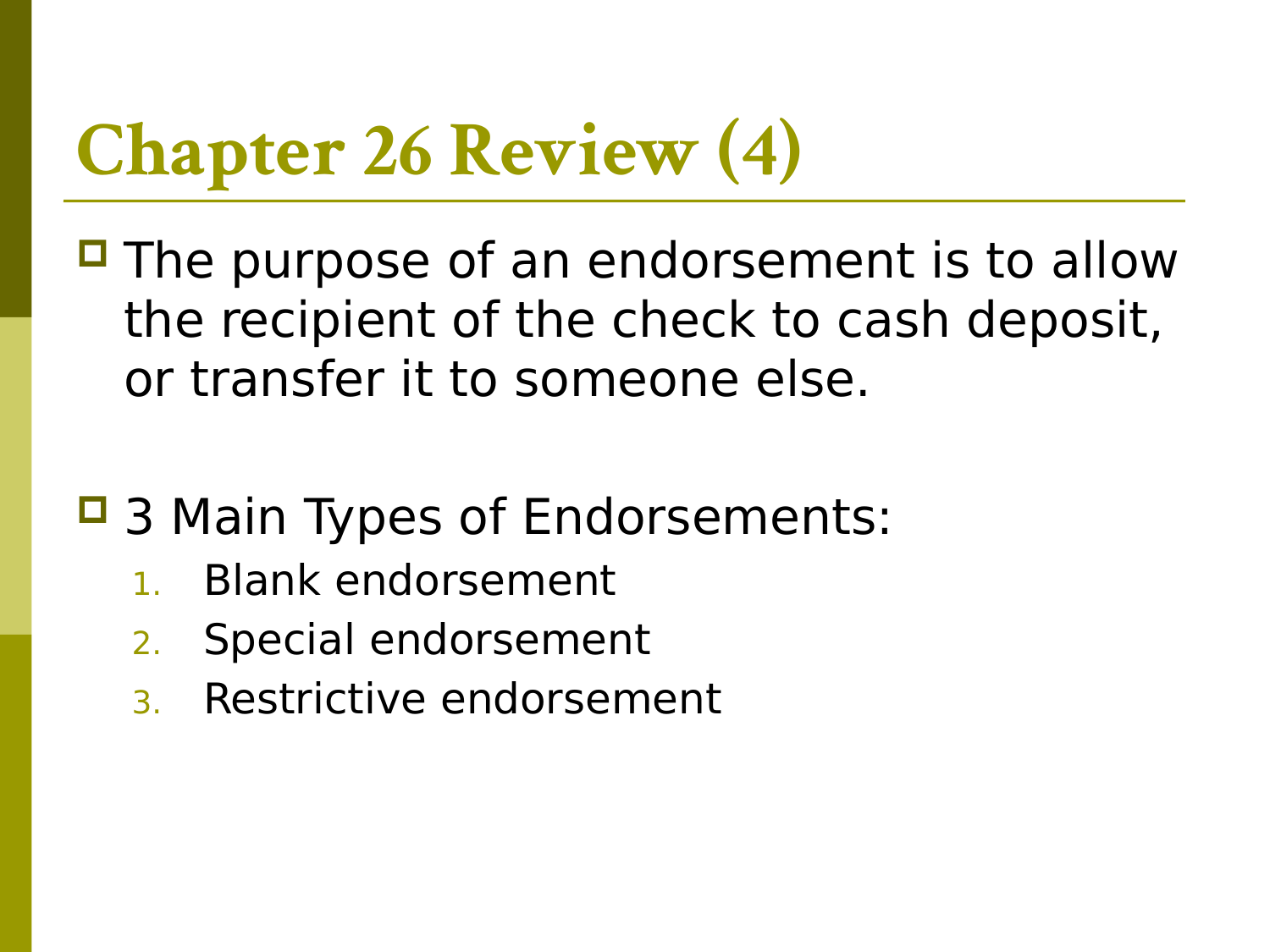

# Chapter 26 Review (4)
The purpose of an endorsement is to allow the recipient of the check to cash deposit, or transfer it to someone else.

3 Main Types of Endorsements:
Blank endorsement
Special endorsement
Restrictive endorsement